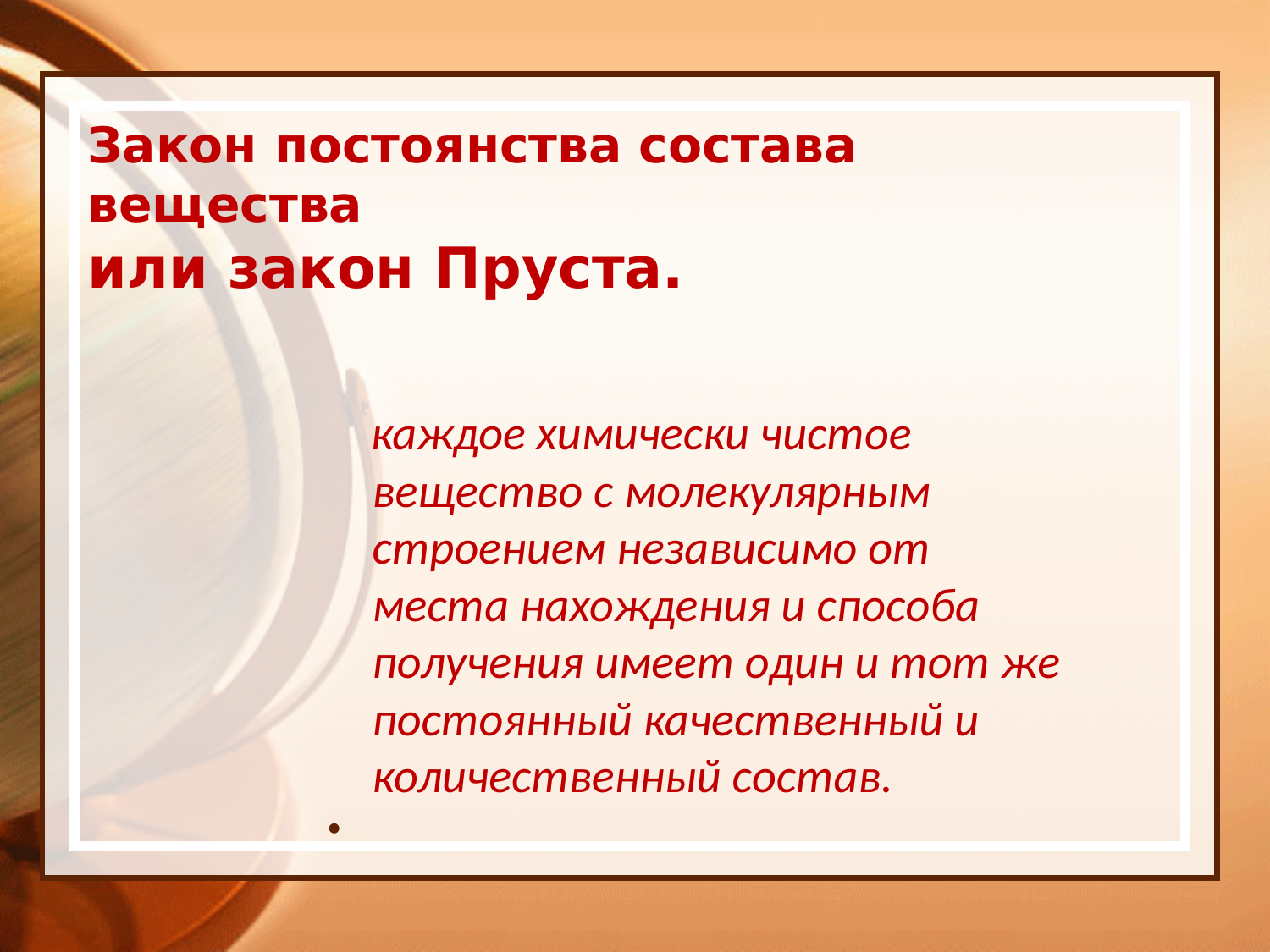

# Закон постоянства состава вещества или закон Пруста.
    каждое химически чистое вещество с молекулярным строением независимо от места нахождения и способа получения имеет один и тот же постоянный качественный и количественный состав.